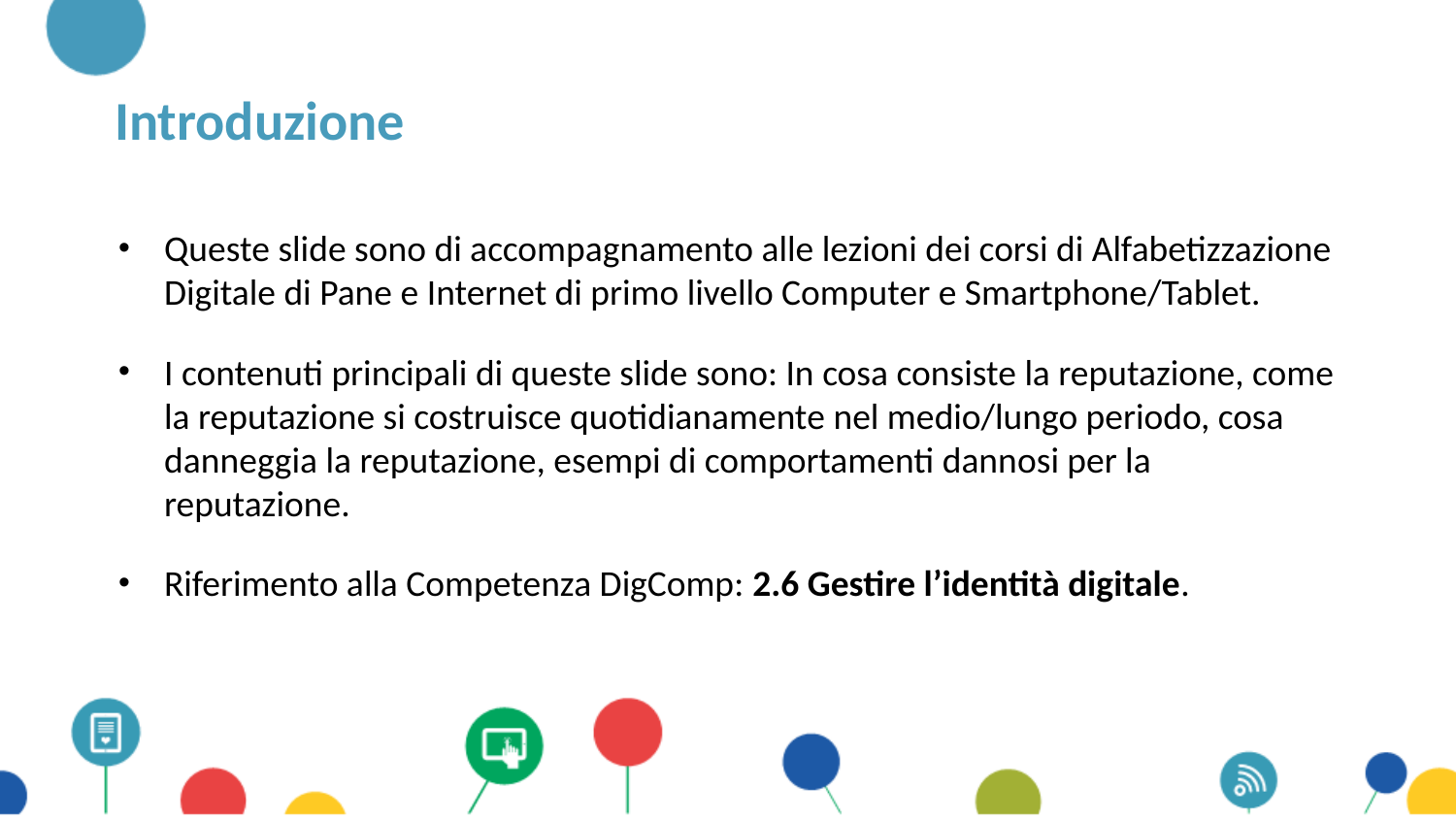

# Introduzione
Queste slide sono di accompagnamento alle lezioni dei corsi di Alfabetizzazione Digitale di Pane e Internet di primo livello Computer e Smartphone/Tablet.
I contenuti principali di queste slide sono: In cosa consiste la reputazione, come la reputazione si costruisce quotidianamente nel medio/lungo periodo, cosa danneggia la reputazione, esempi di comportamenti dannosi per la reputazione.
Riferimento alla Competenza DigComp: 2.6 Gestire l’identità digitale.